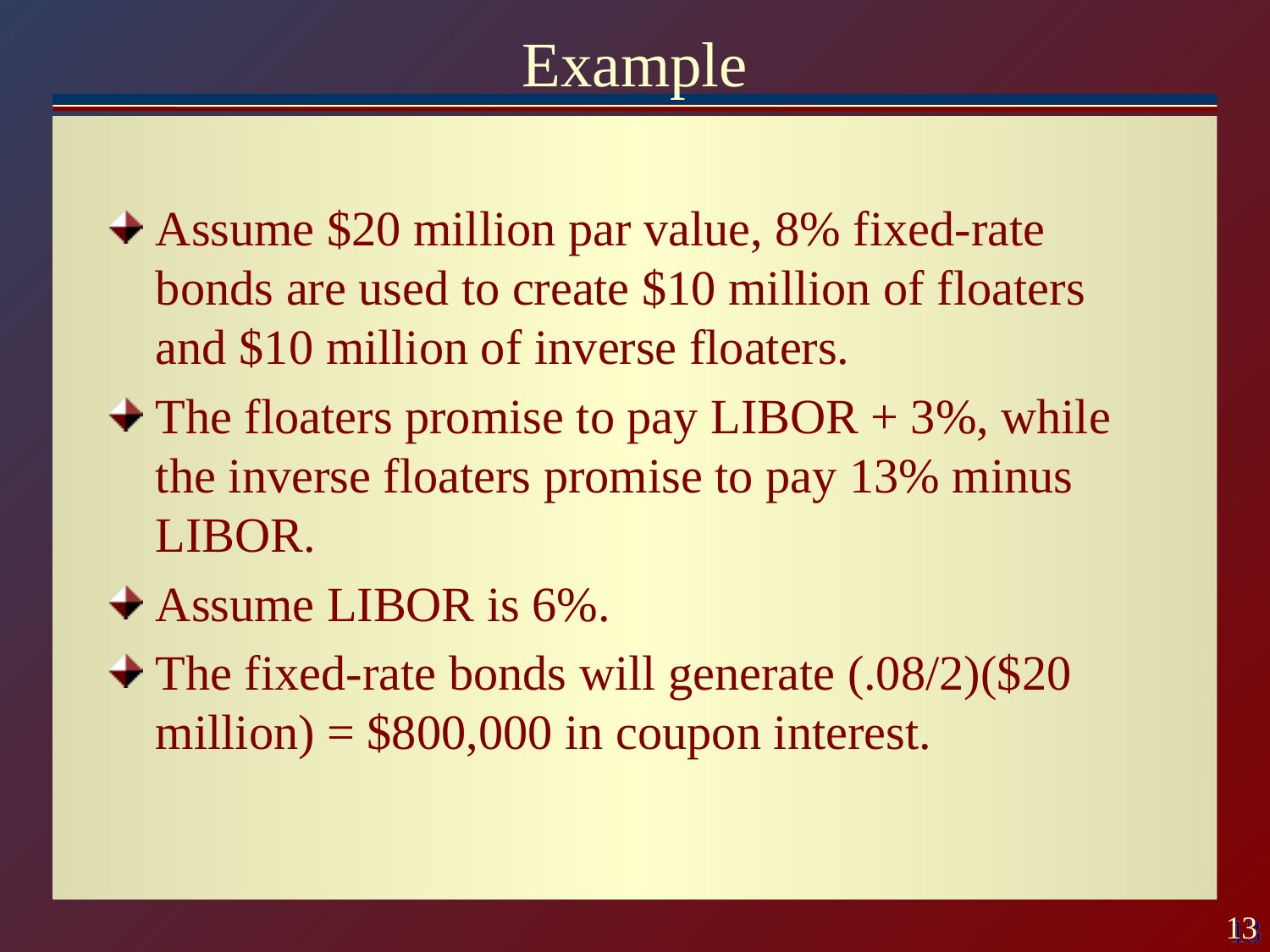

# Example
Assume $20 million par value, 8% fixed-rate bonds are used to create $10 million of floaters and $10 million of inverse floaters.
The floaters promise to pay LIBOR + 3%, while the inverse floaters promise to pay 13% minus LIBOR.
Assume LIBOR is 6%.
The fixed-rate bonds will generate (.08/2)($20 million) = $800,000 in coupon interest.